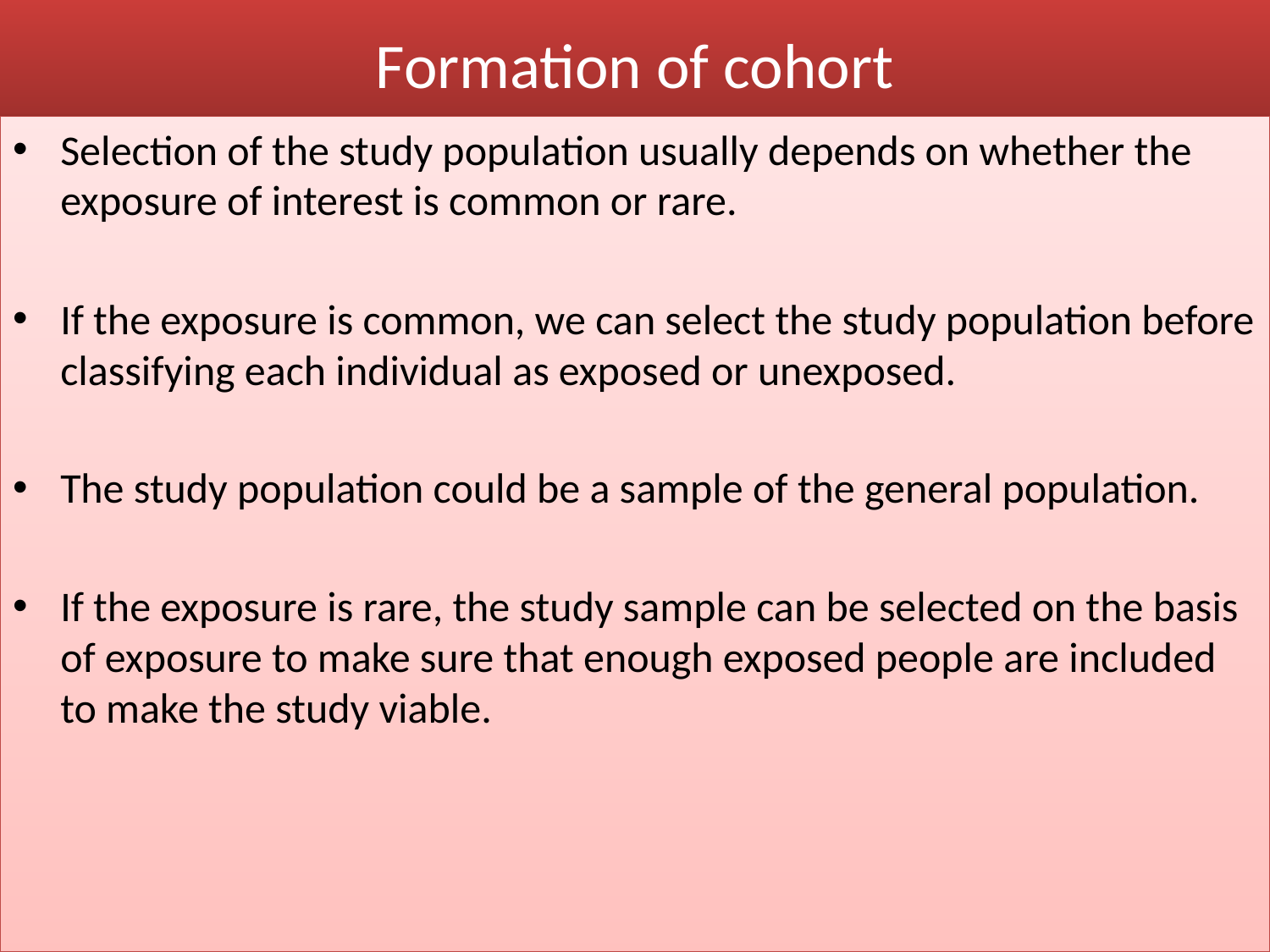

# Formation of cohort
Selection of the study population usually depends on whether the exposure of interest is common or rare.

If the exposure is common, we can select the study population before classifying each individual as exposed or unexposed.

The study population could be a sample of the general population.

If the exposure is rare, the study sample can be selected on the basis of exposure to make sure that enough exposed people are included to make the study viable.